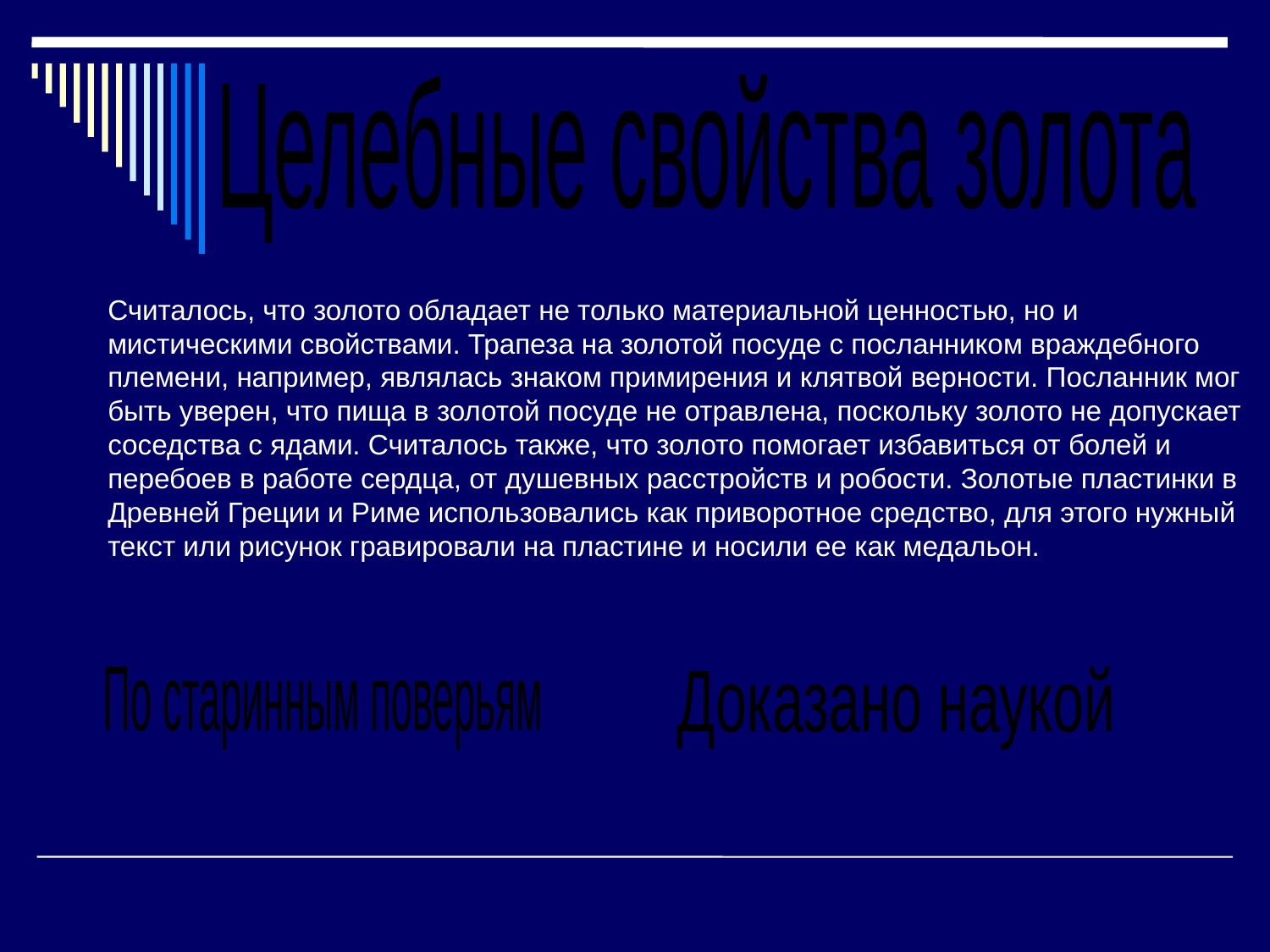

Целебные свойства золота
Считалось, что золото обладает не только материальной ценностью, но и мистическими свойствами. Трапеза на золотой посуде с посланником враждебного племени, например, являлась знаком примирения и клятвой верности. Посланник мог быть уверен, что пища в золотой посуде не отравлена, поскольку золото не допускает соседства с ядами. Считалось также, что золото помогает избавиться от болей и перебоев в работе сердца, от душевных расстройств и робости. Золотые пластинки в Древней Греции и Риме использовались как приворотное средство, для этого нужный текст или рисунок гравировали на пластине и носили ее как медальон.

По старинным поверьям
Доказано наукой